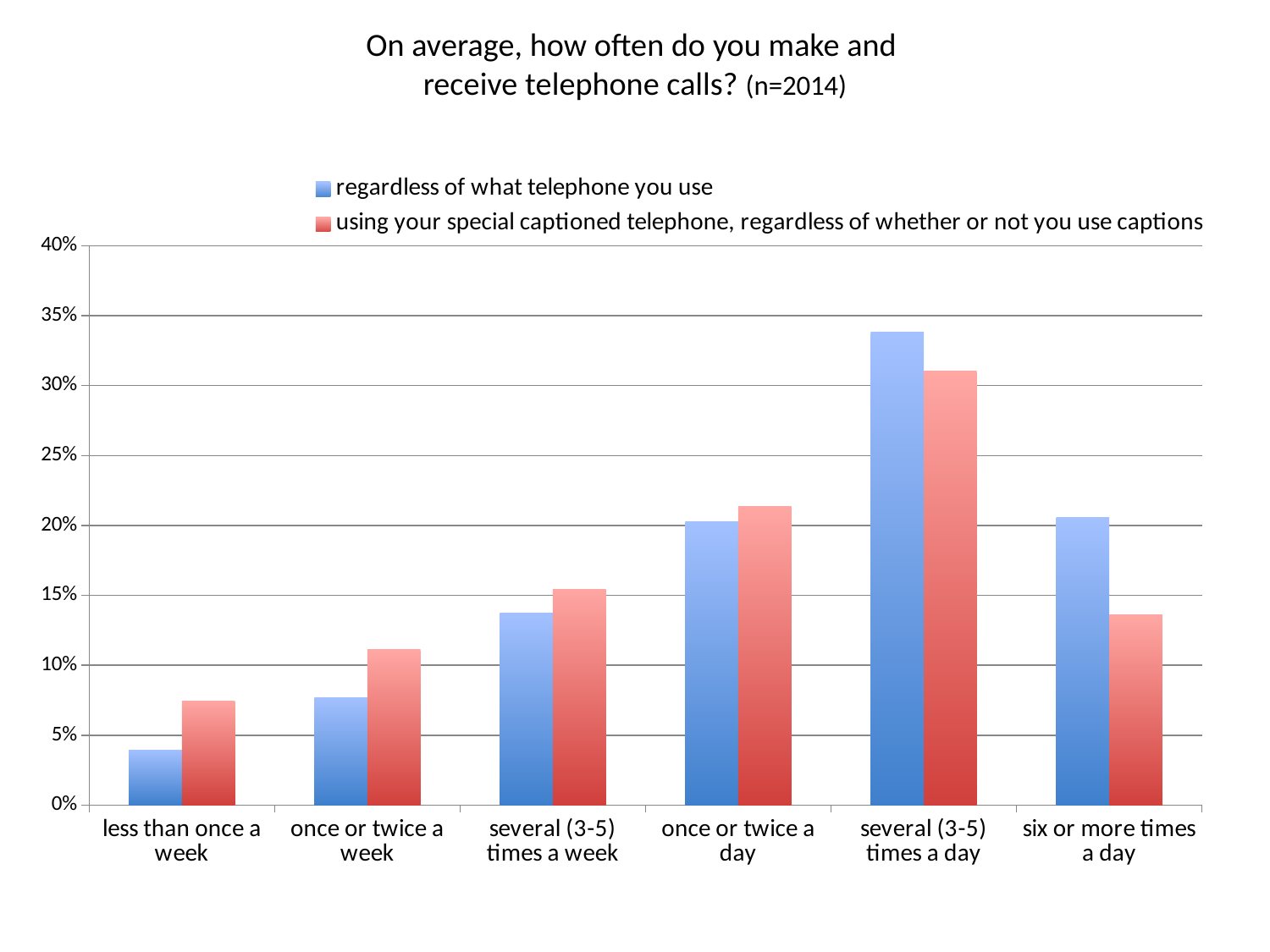

On average, how often do you make and
receive telephone calls? (n=2014)

### Chart

| Category |  |  |
|---|---|---|
| less than once a week | 0.0392254220456802 | 0.0744786494538232 |
| once or twice a week | 0.076961271102284 | 0.111221449851043 |
| several (3-5) times a week | 0.137537239324727 | 0.15441906653426 |
| once or twice a day | 0.202581926514399 | 0.213505461767627 |
| several (3-5) times a day | 0.338133068520357 | 0.310327706057597 |
| six or more times a day | 0.205561072492552 | 0.13604766633565 |